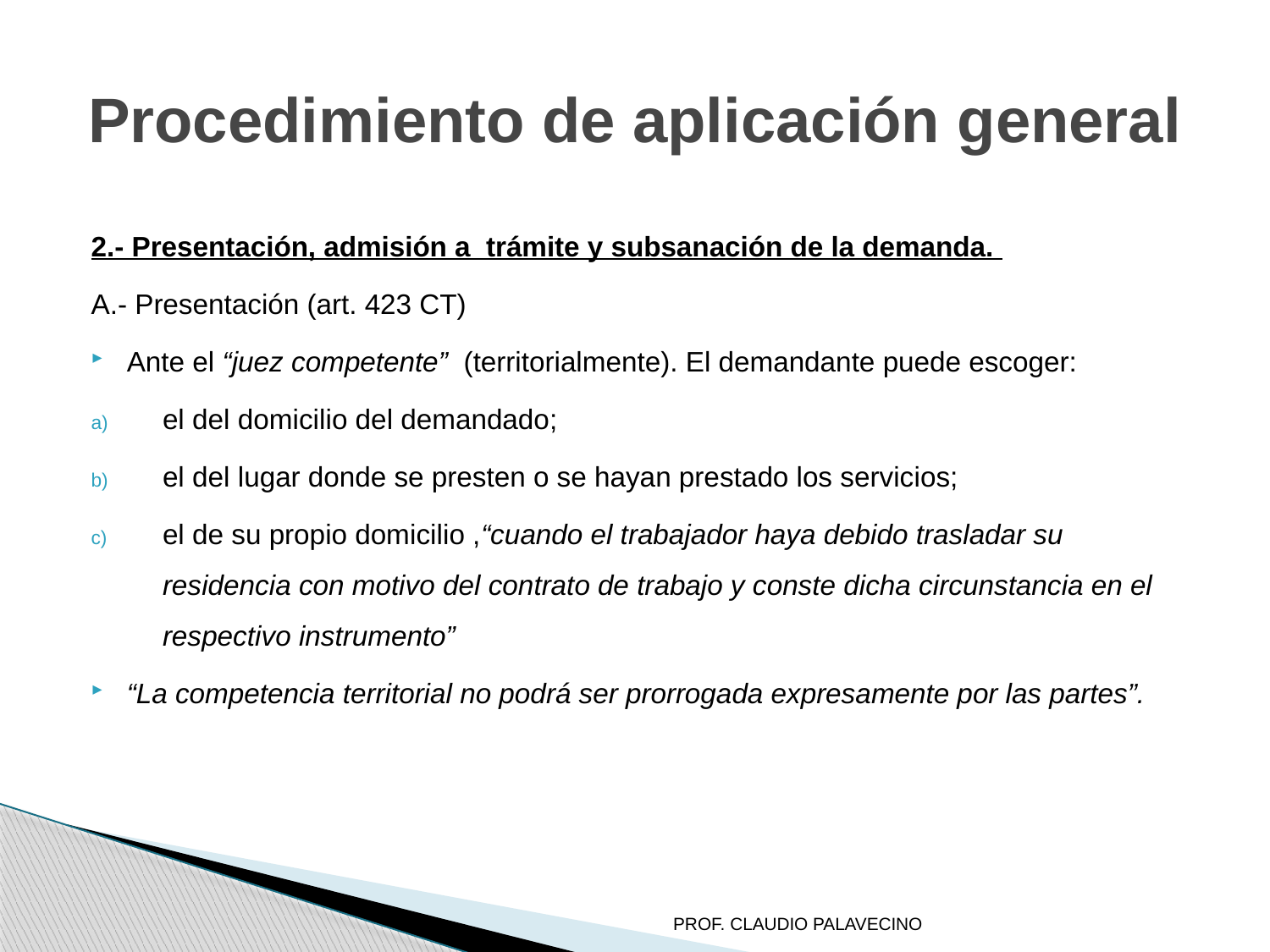

# Procedimiento de aplicación general
2.- Presentación, admisión a  trámite y subsanación de la demanda.
A.- Presentación (art. 423 CT)
Ante el “juez competente”  (territorialmente). El demandante puede escoger:
el del domicilio del demandado;
el del lugar donde se presten o se hayan prestado los servicios;
el de su propio domicilio ,“cuando el trabajador haya debido trasladar su residencia con motivo del contrato de trabajo y conste dicha circunstancia en el respectivo instrumento”
“La competencia territorial no podrá ser prorrogada expresamente por las partes”.

PROF. CLAUDIO PALAVECINO